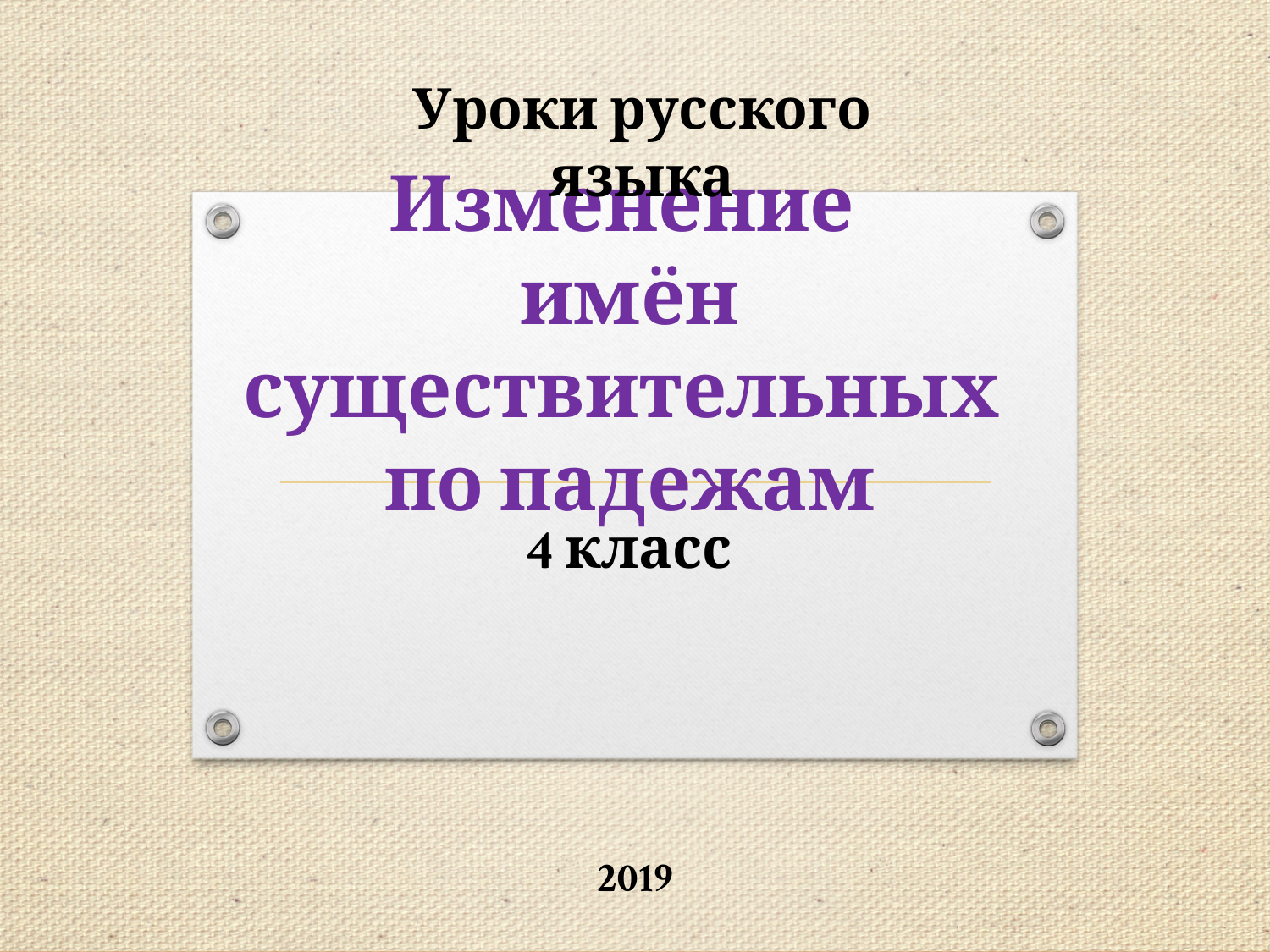

Уроки русского языка
Изменение
имён существительных
по падежам
4 класс
2019